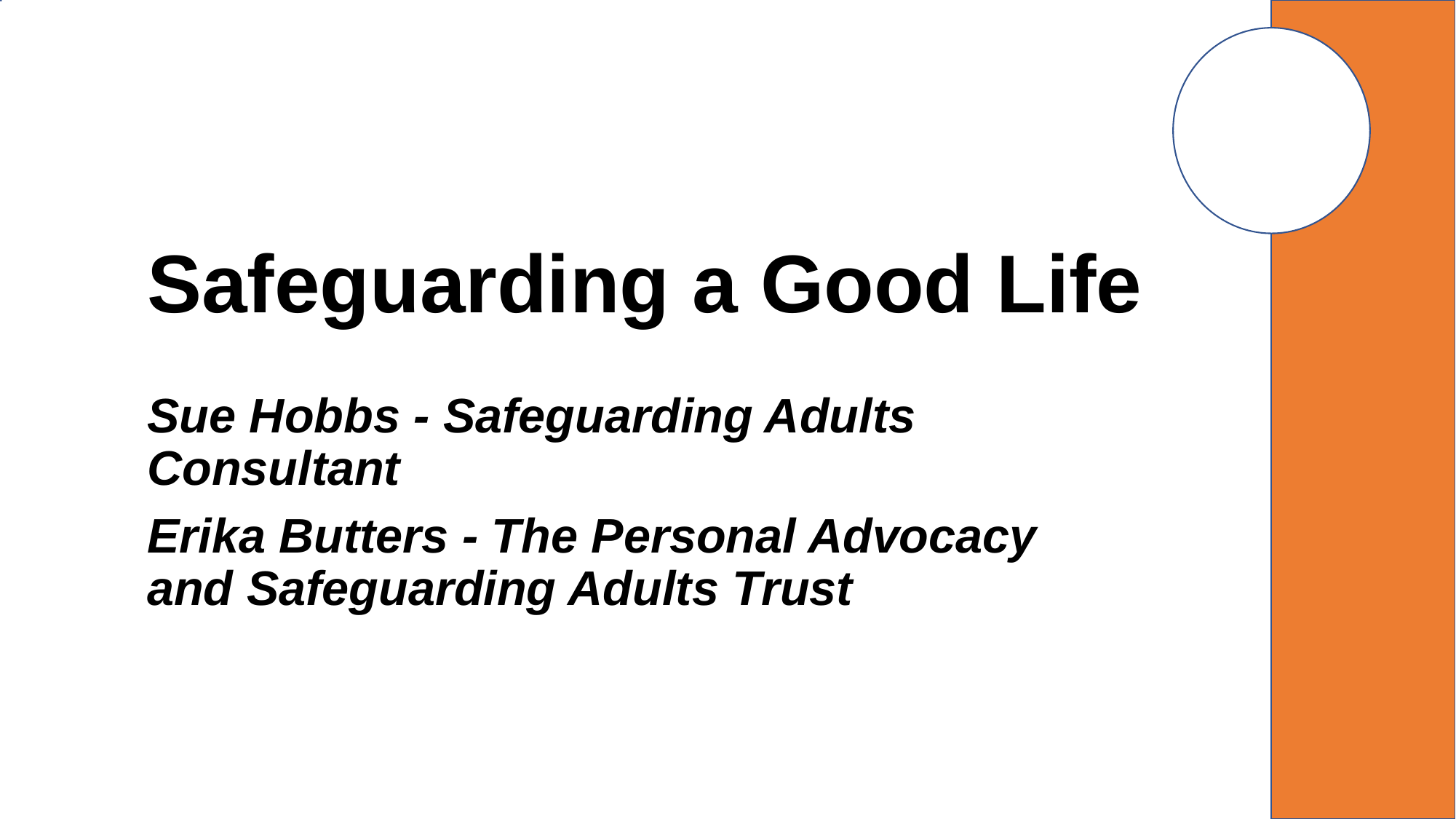

# Safeguarding a Good Life
Sue Hobbs - Safeguarding Adults Consultant
Erika Butters - The Personal Advocacy and Safeguarding Adults Trust